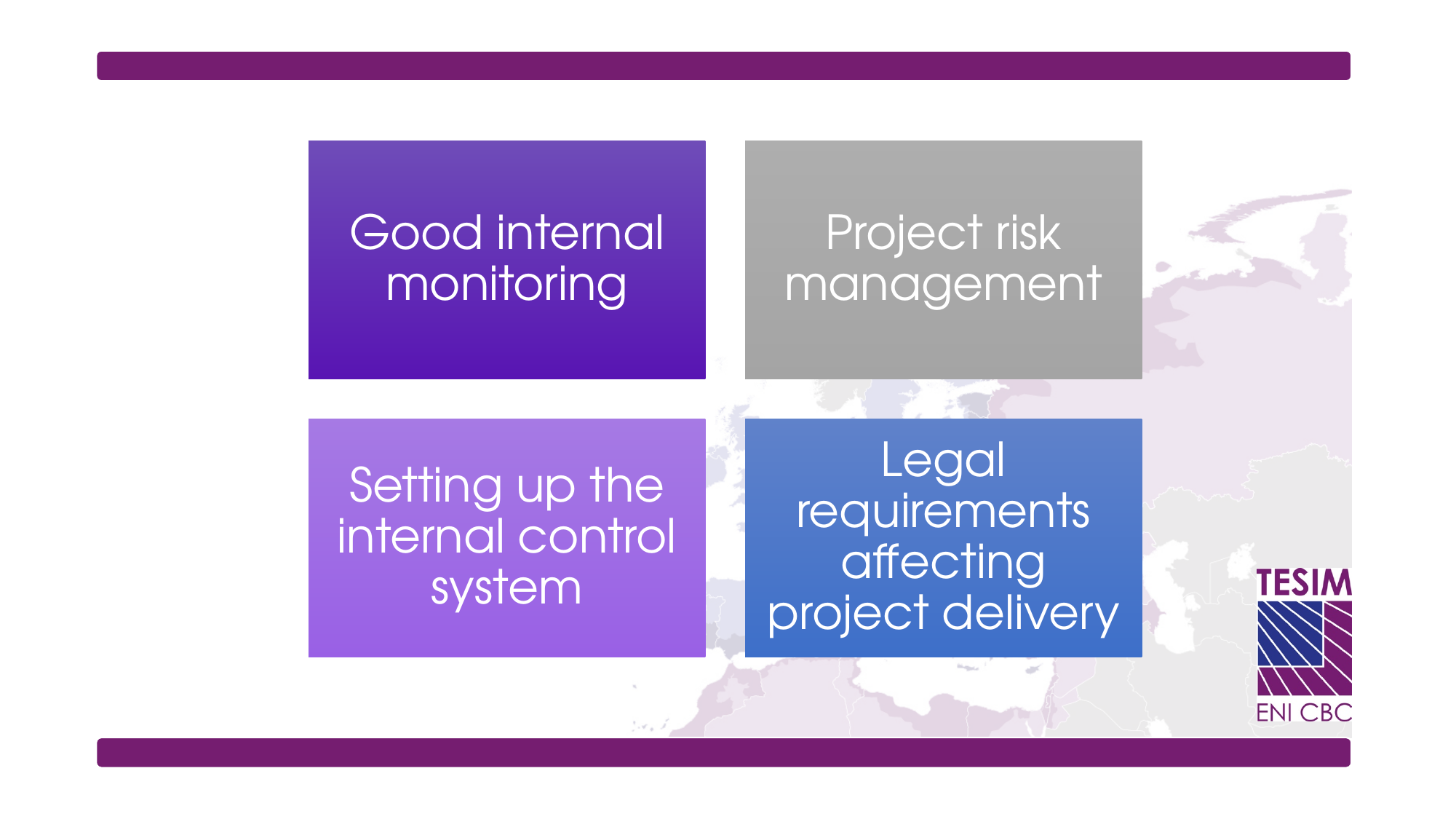

Good internal monitoring
Project risk management
Setting up the internal control system
Legal requirements affecting project delivery